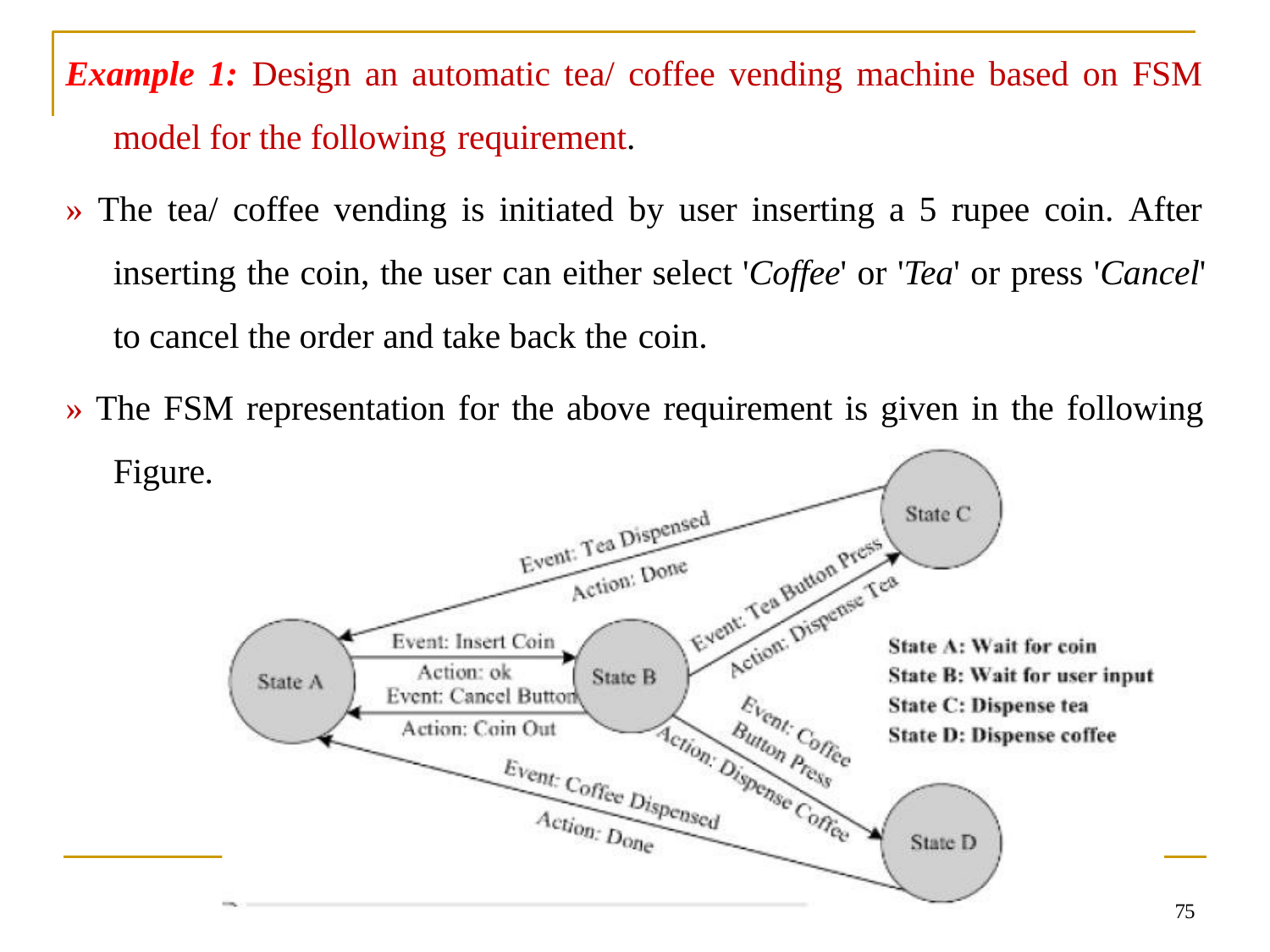

Example 1: Design an automatic tea/ coffee vending machine based on FSM  model for the following requirement.
» The tea/ coffee vending is initiated by user inserting a 5 rupee coin. After  inserting the coin, the user can either select 'Coffee' or 'Tea' or press 'Cancel'  to cancel the order and take back the coin.
» The FSM representation for the above requirement is given in the following  Figure.

75